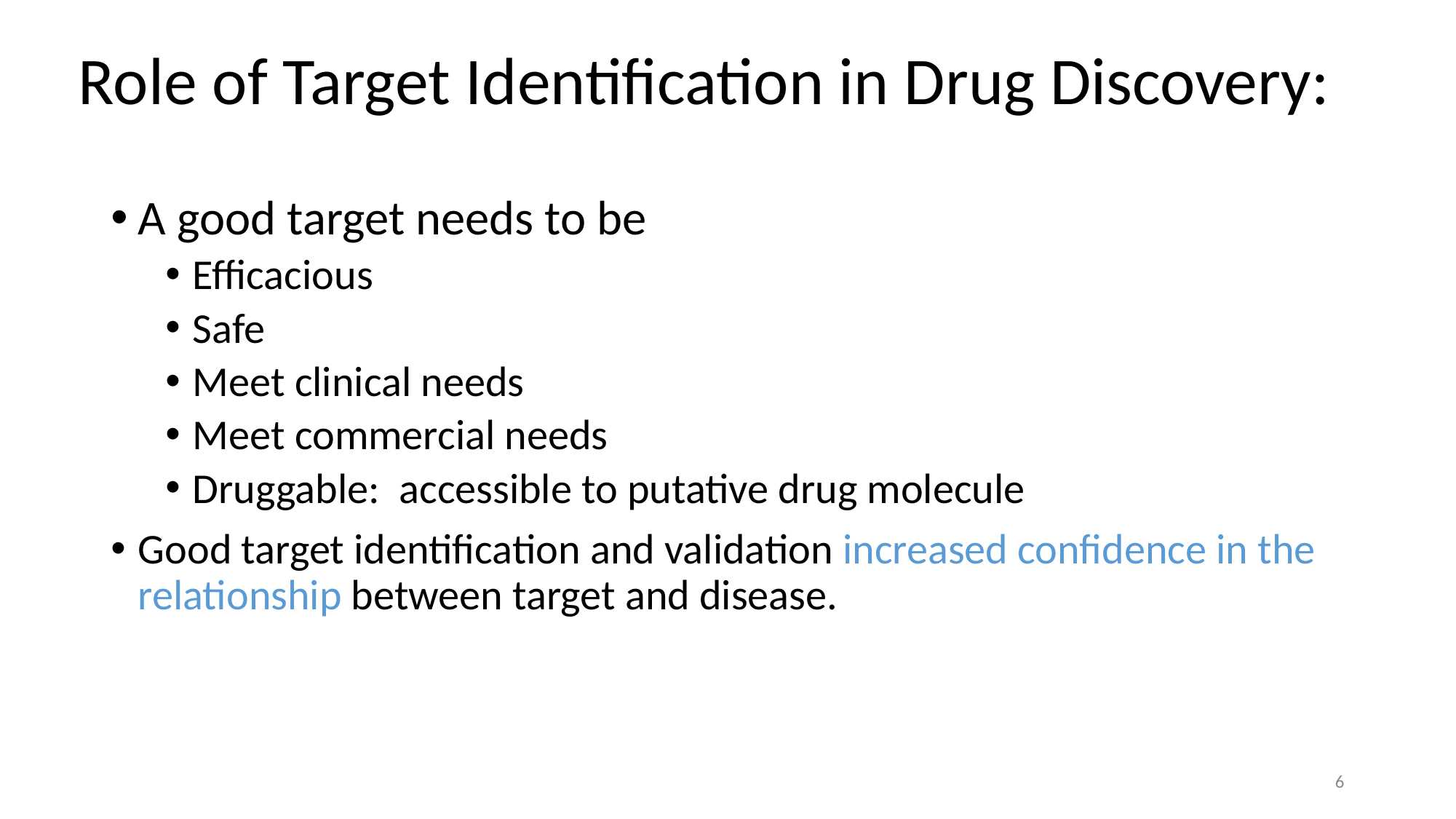

# Role of Target Identification in Drug Discovery:
A good target needs to be
Efficacious
Safe
Meet clinical needs
Meet commercial needs
Druggable:  accessible to putative drug molecule
Good target identification and validation increased confidence in the relationship between target and disease.
6